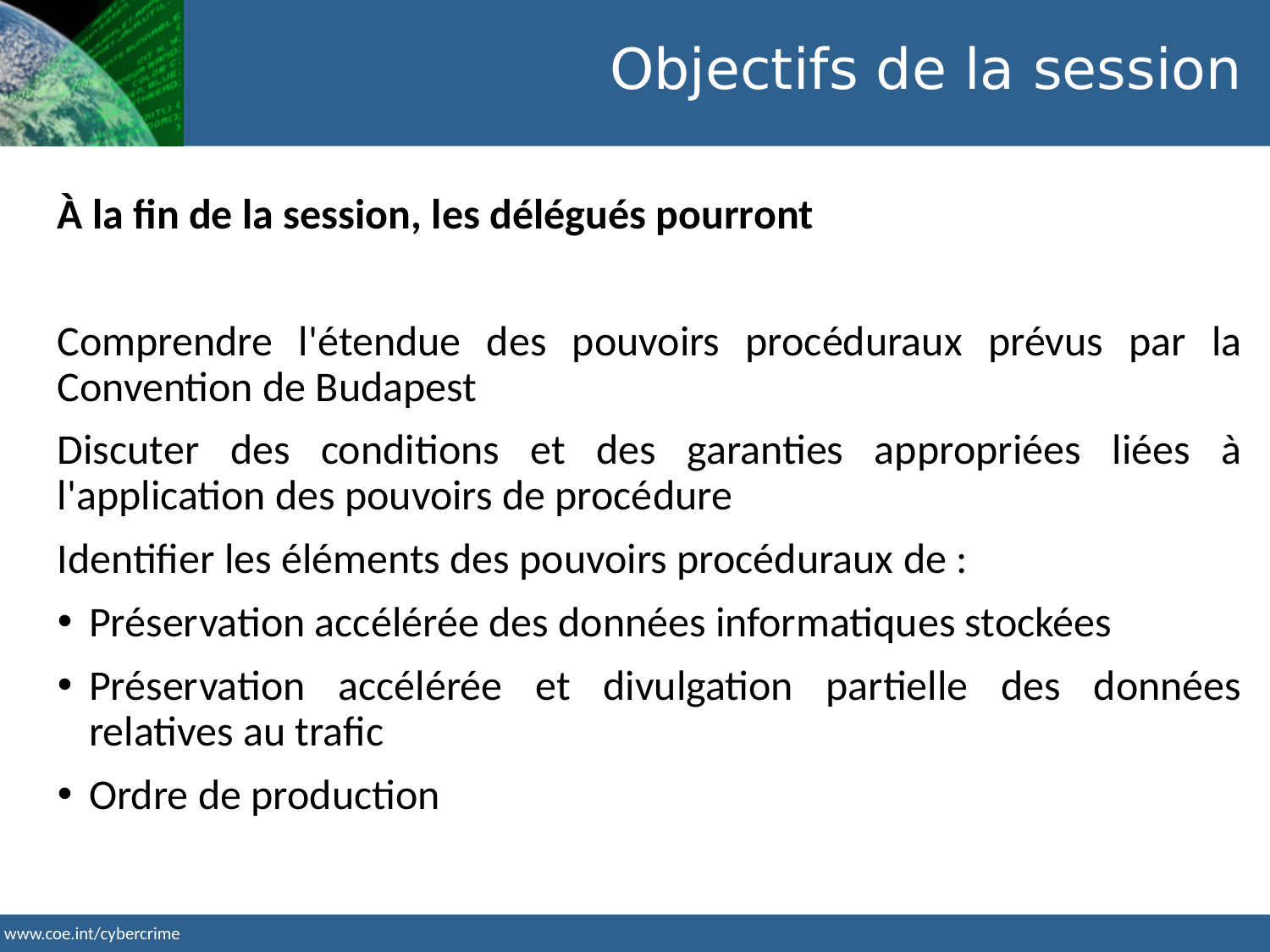

Objectifs de la session
À la fin de la session, les délégués pourront

Comprendre l'étendue des pouvoirs procéduraux prévus par la Convention de Budapest
Discuter des conditions et des garanties appropriées liées à l'application des pouvoirs de procédure
Identifier les éléments des pouvoirs procéduraux de :
Préservation accélérée des données informatiques stockées
Préservation accélérée et divulgation partielle des données relatives au trafic
Ordre de production